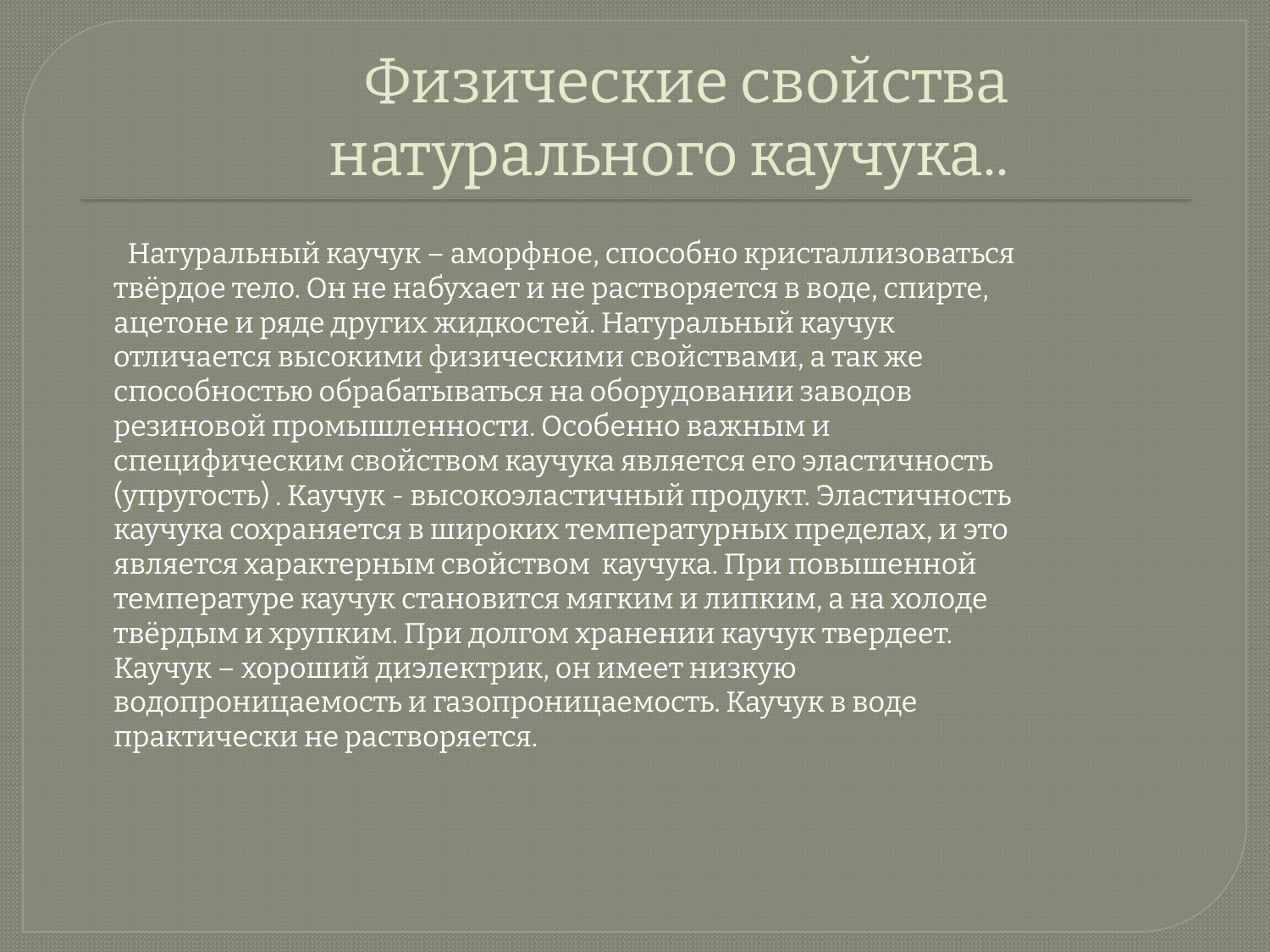

# Физические свойства натурального каучука..
         Натуральный каучук – аморфное, способно кристаллизоваться твёрдое тело. Он не набухает и не растворяется в воде, спирте, ацетоне и ряде других жидкостей. Натуральный каучук  отличается высокими физическими свойствами, а так же способностью обрабатываться на оборудовании заводов резиновой промышленности. Особенно важным и специфическим свойством каучука является его эластичность (упругость) . Каучук - высокоэластичный продукт. Эластичность каучука сохраняется в широких температурных пределах, и это является характерным свойством  каучука. При повышенной температуре каучук становится мягким и липким, а на холоде твёрдым и хрупким. При долгом хранении каучук твердеет. Каучук – хороший диэлектрик, он имеет низкую водопроницаемость и газопроницаемость. Каучук в воде практически не растворяется.